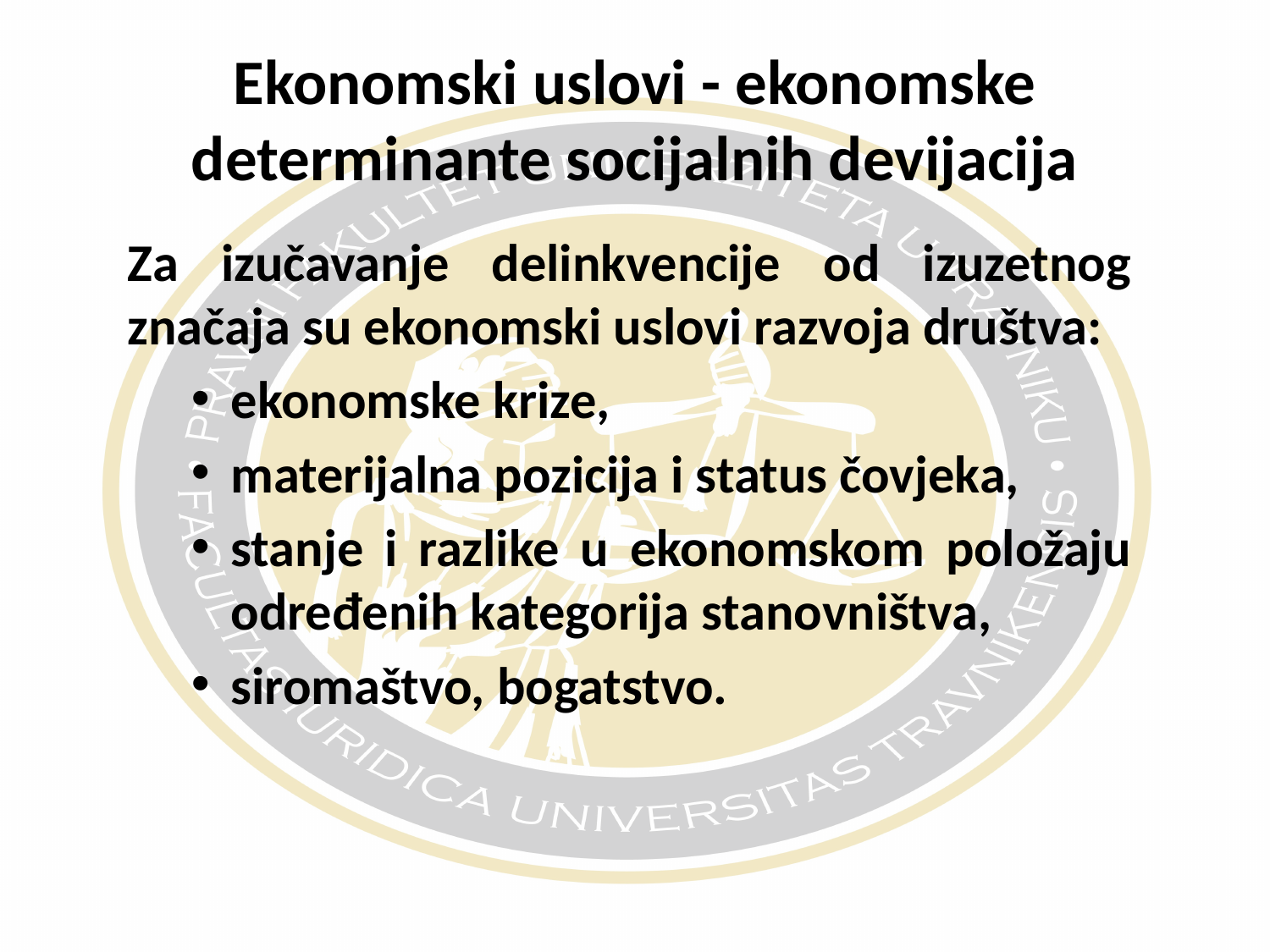

# Ekonomski uslovi - ekonomske determinante socijalnih devijacija
Za izučavanje delinkvencije od izuzetnog značaja su ekonomski uslovi razvoja društva:
ekonomske krize,
materijalna pozicija i status čovjeka,
stanje i razlike u ekonomskom položaju određenih kategorija stanovništva,
siromaštvo, bogatstvo.